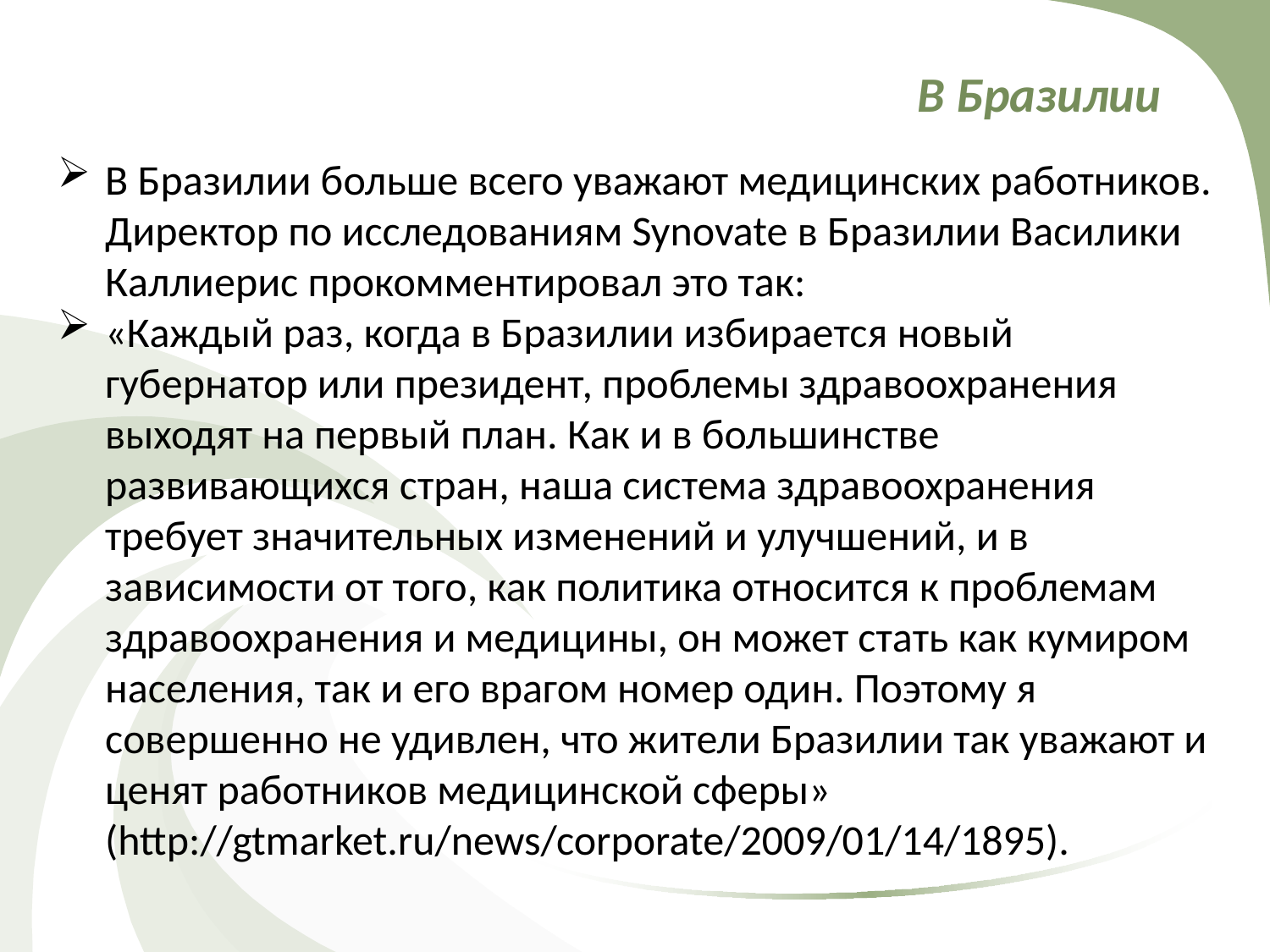

# В Бразилии
В Бразилии больше всего уважают медицинских работников. Директор по исследованиям Synovate в Бразилии Василики Каллиерис прокомментировал это так:
«Каждый раз, когда в Бразилии избирается новый губернатор или президент, проблемы здравоохранения выходят на первый план. Как и в большинстве развивающихся стран, наша система здравоохранения требует значительных изменений и улучшений, и в зависимости от того, как политика относится к проблемам здравоохранения и медицины, он может стать как кумиром населения, так и его врагом номер один. Поэтому я совершенно не удивлен, что жители Бразилии так уважают и ценят работников медицинской сферы» (http://gtmarket.ru/news/corporate/2009/01/14/1895).